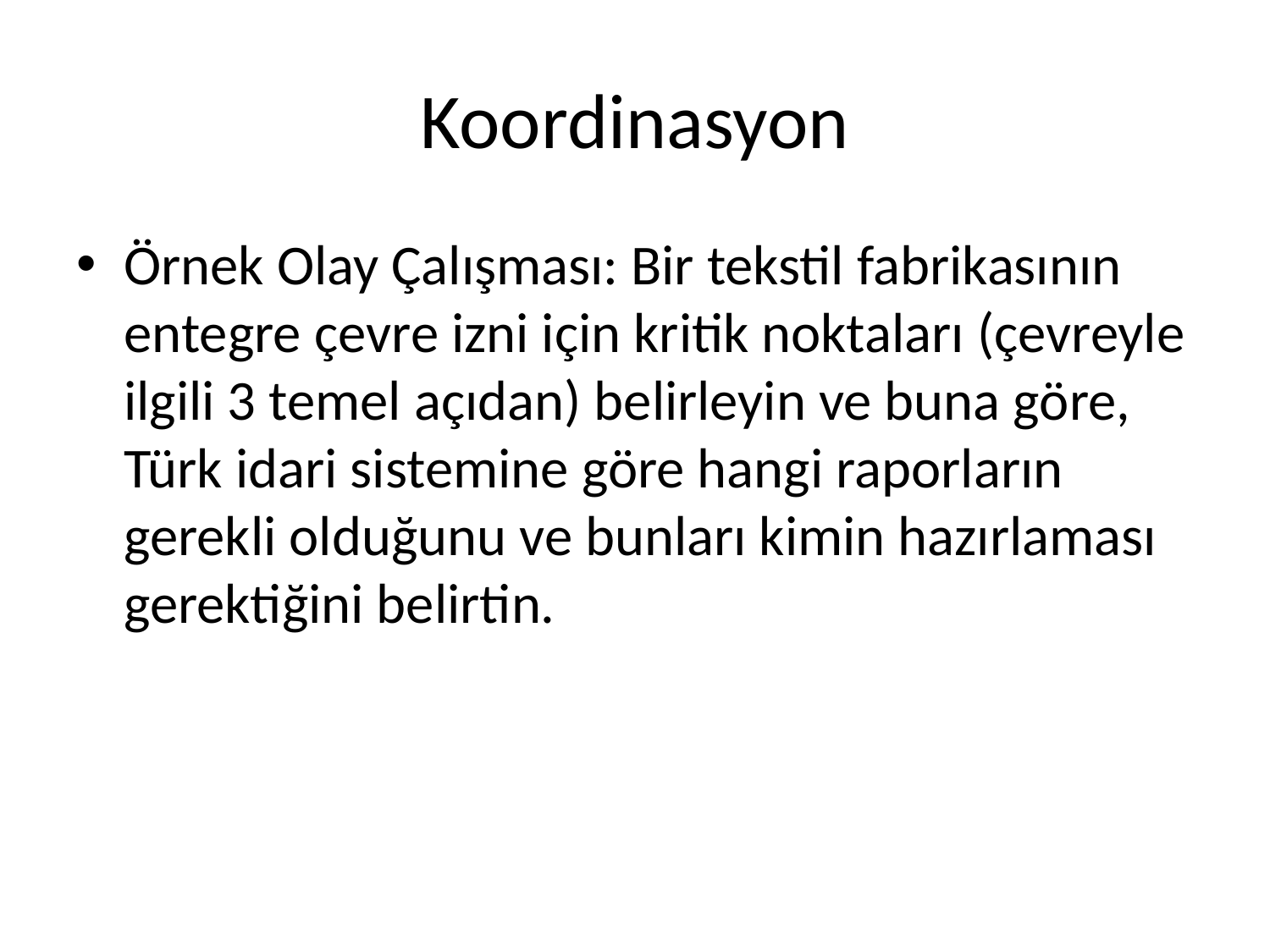

# Koordinasyon
Örnek Olay Çalışması: Bir tekstil fabrikasının entegre çevre izni için kritik noktaları (çevreyle ilgili 3 temel açıdan) belirleyin ve buna göre, Türk idari sistemine göre hangi raporların gerekli olduğunu ve bunları kimin hazırlaması gerektiğini belirtin.